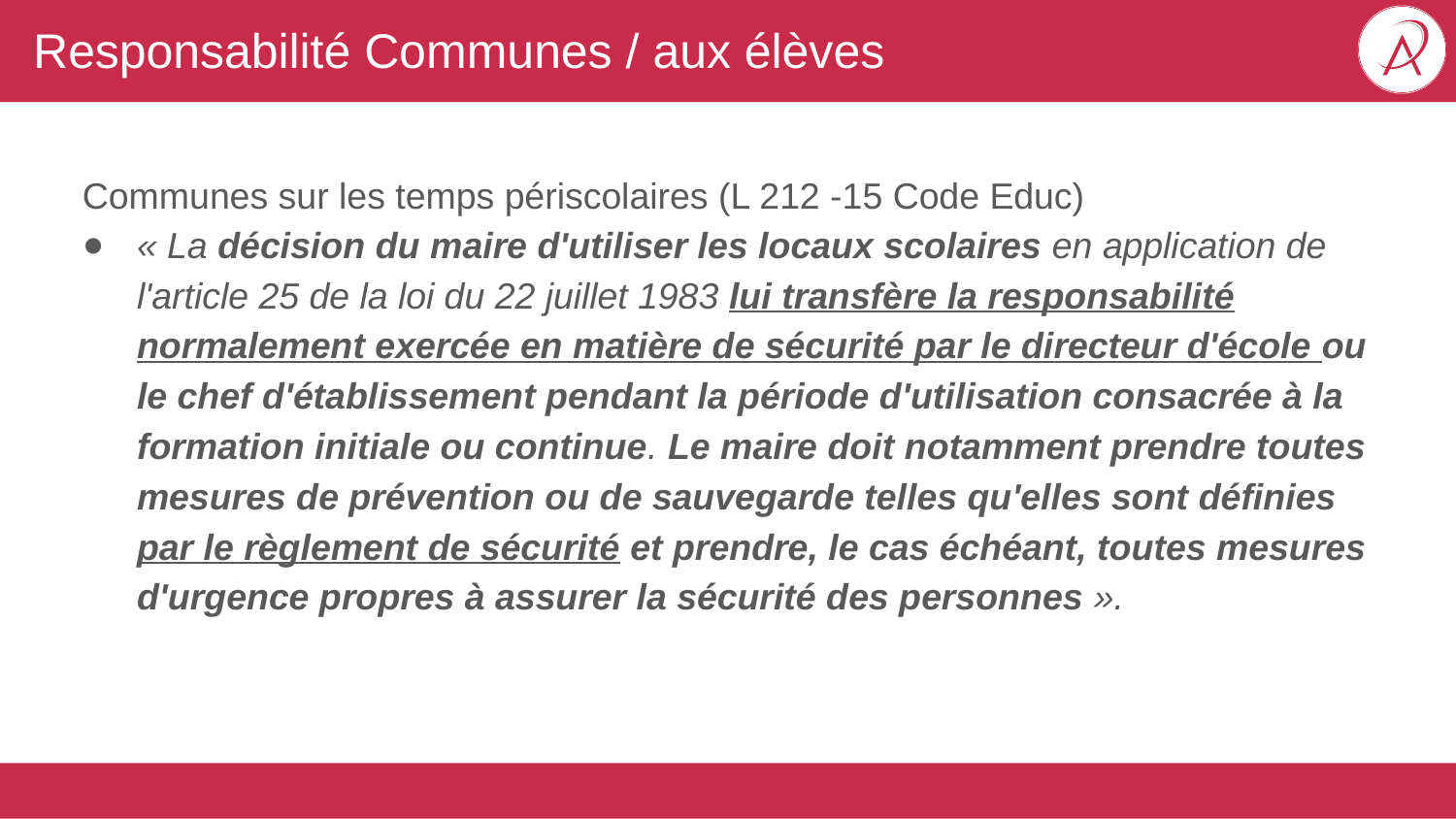

# Responsabilité Communes / aux élèves
Communes sur les temps périscolaires (L 212 -15 Code Educ)
« La décision du maire d'utiliser les locaux scolaires en application de l'article 25 de la loi du 22 juillet 1983 lui transfère la responsabilité normalement exercée en matière de sécurité par le directeur d'école ou le chef d'établissement pendant la période d'utilisation consacrée à la formation initiale ou continue. Le maire doit notamment prendre toutes mesures de prévention ou de sauvegarde telles qu'elles sont définies par le règlement de sécurité et prendre, le cas échéant, toutes mesures d'urgence propres à assurer la sécurité des personnes ».